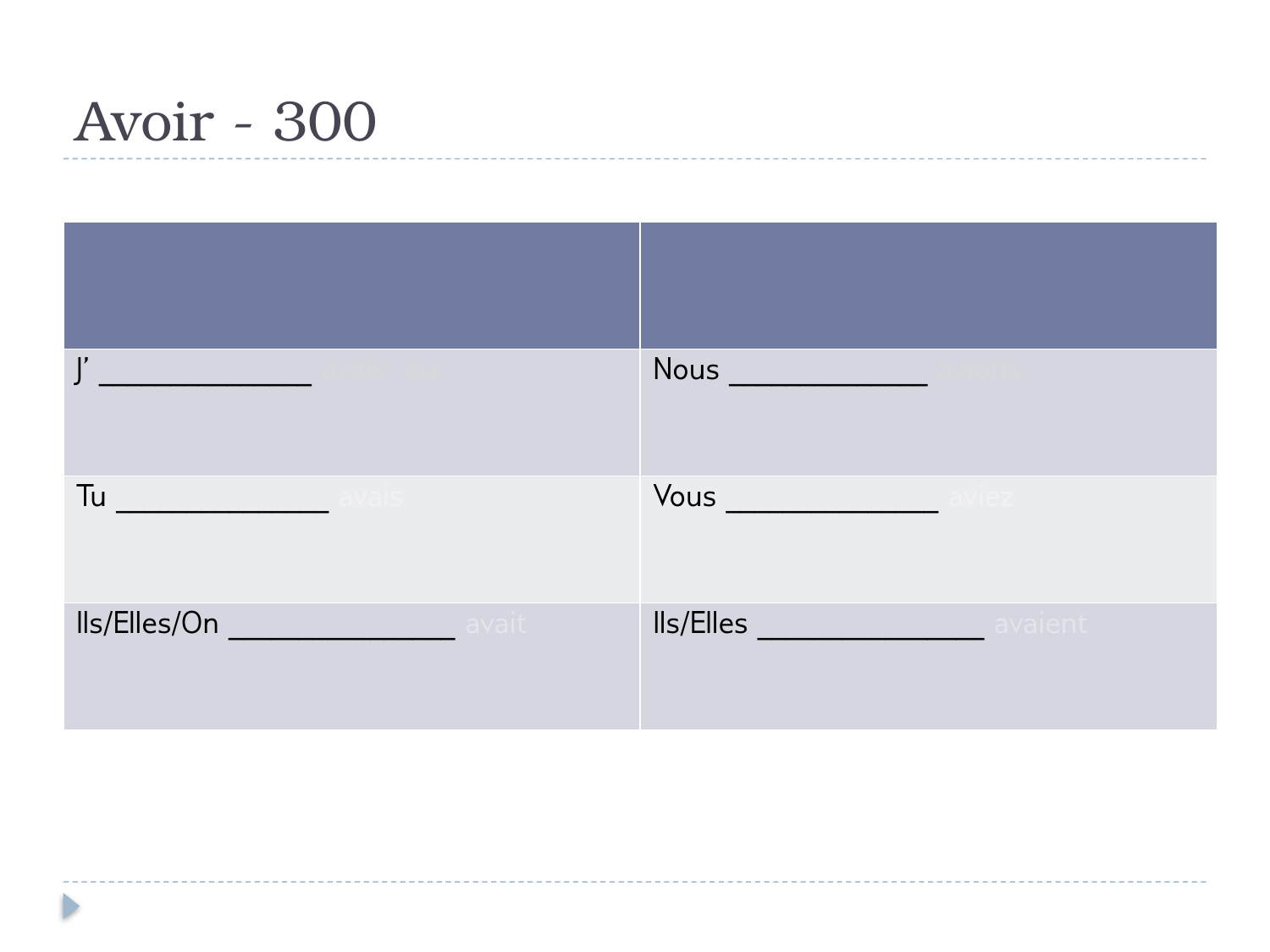

# Avoir - 300
|  |  |
| --- | --- |
| J’ \_\_\_\_\_\_\_\_\_\_\_\_\_\_\_ avais eu | Nous \_\_\_\_\_\_\_\_\_\_\_\_\_\_ avions |
| Tu \_\_\_\_\_\_\_\_\_\_\_\_\_\_\_ avais | Vous \_\_\_\_\_\_\_\_\_\_\_\_\_\_\_ aviez |
| Ils/Elles/On \_\_\_\_\_\_\_\_\_\_\_\_\_\_\_\_ avait | Ils/Elles \_\_\_\_\_\_\_\_\_\_\_\_\_\_\_\_ avaient |